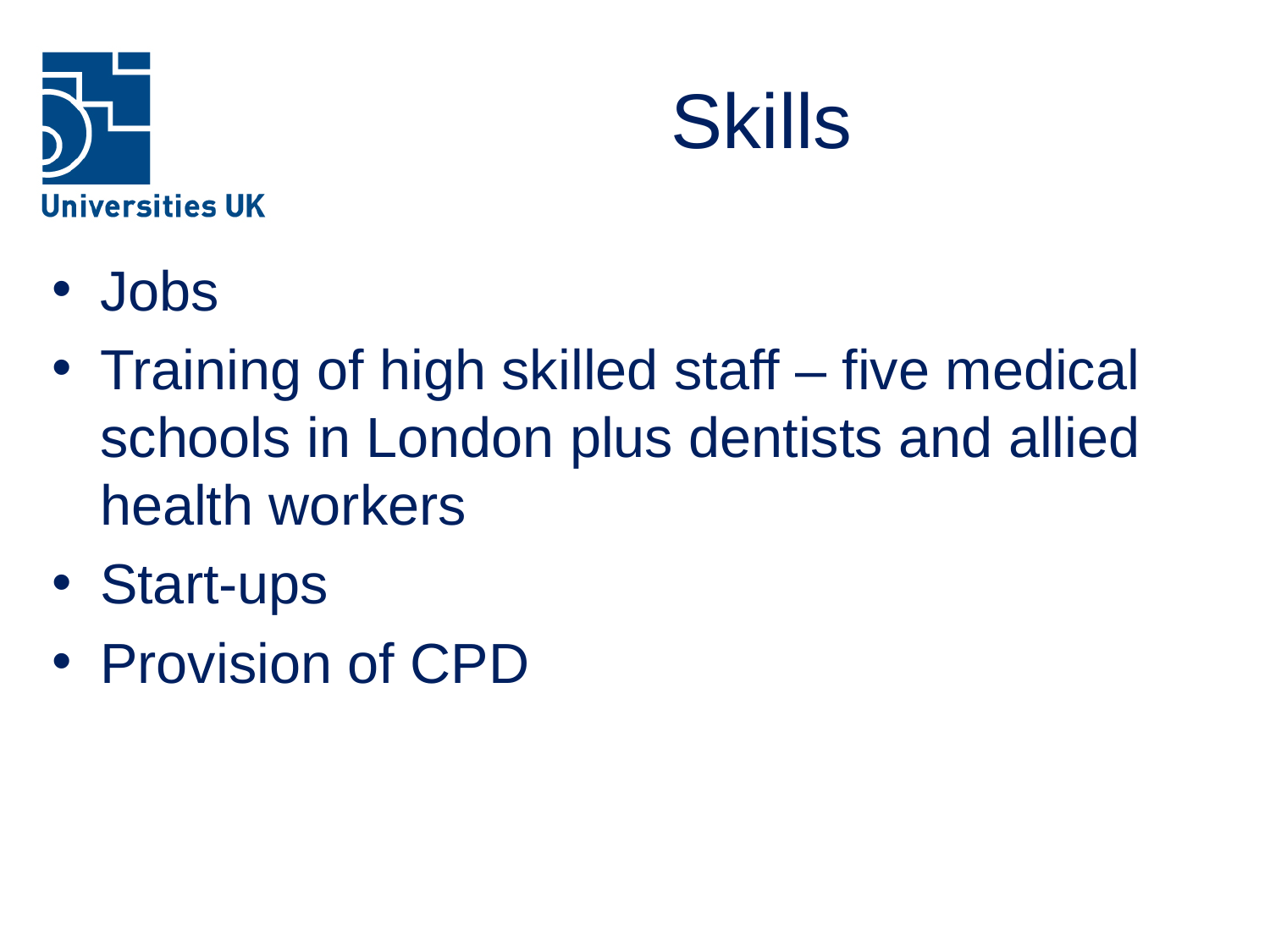

# Skills
Jobs
Training of high skilled staff – five medical schools in London plus dentists and allied health workers
Start-ups
Provision of CPD